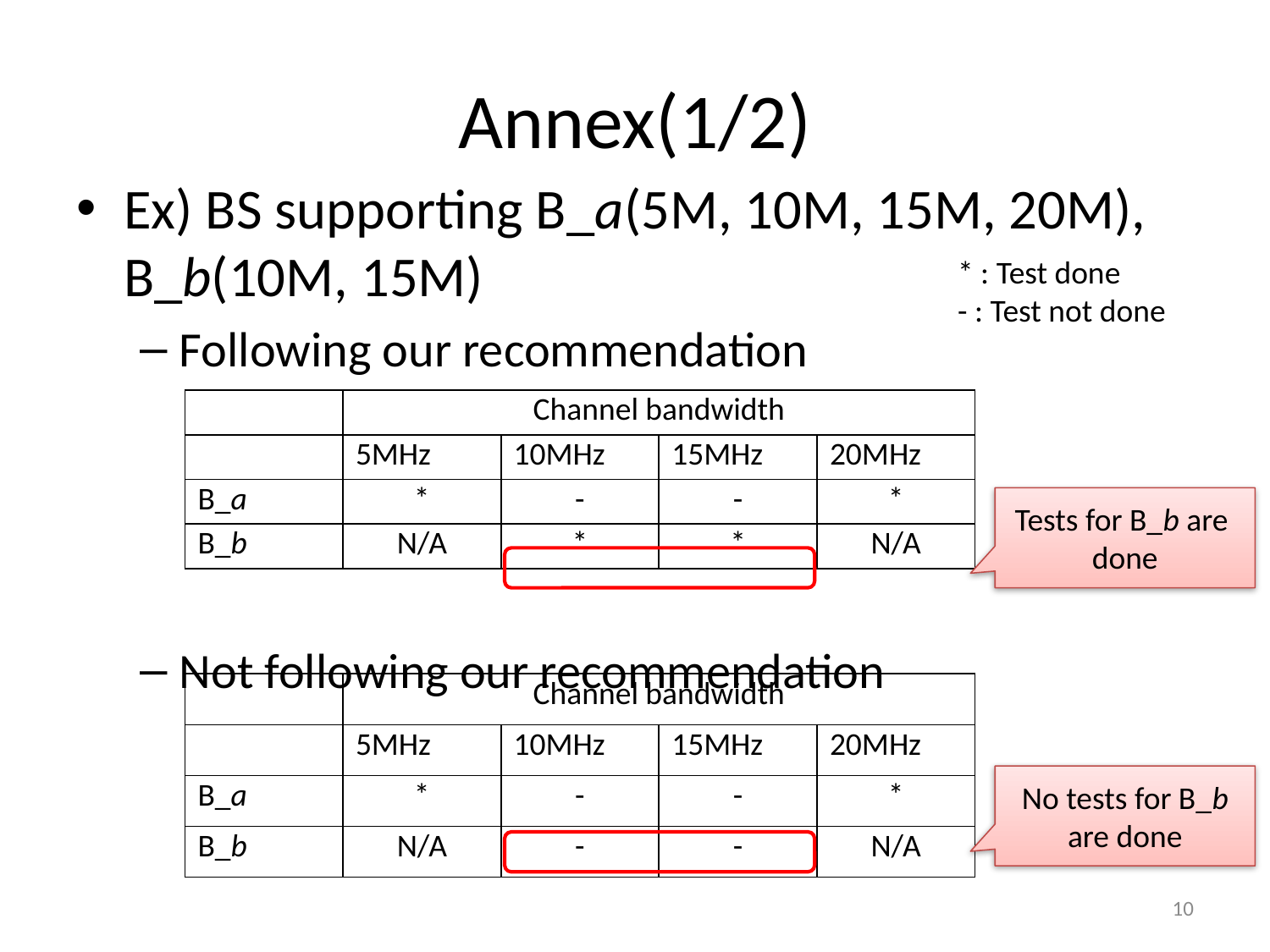

# Annex(1/2)
Ex) BS supporting B_a(5M, 10M, 15M, 20M), B_b(10M, 15M)
Following our recommendation

Not following our recommendation
* : Test done
- : Test not done
|  | Channel bandwidth |  |  |  |
| --- | --- | --- | --- | --- |
|  | 5MHz | 10MHz | 15MHz | 20MHz |
| B\_a | \* | - | - | \* |
| B\_b | N/A | \* | \* | N/A |
Tests for B_b are  done

|  | Channel bandwidth |  |  |  |
| --- | --- | --- | --- | --- |
|  | 5MHz | 10MHz | 15MHz | 20MHz |
| B\_a | \* | - | - | \* |
| B\_b | N/A | - | - | N/A |
No tests for B_b are done

10